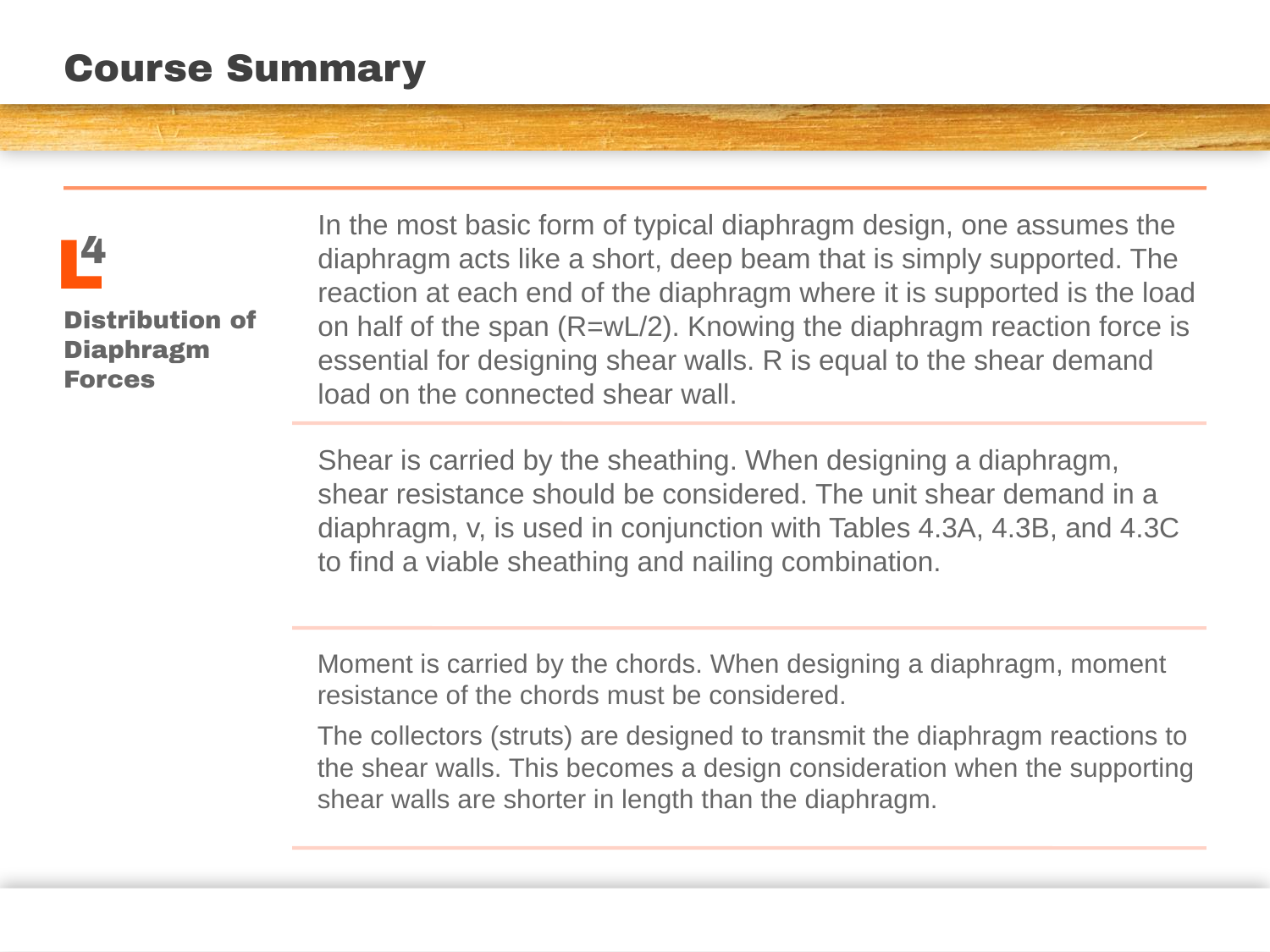

# Course Summary

In the most basic form of typical diaphragm design, one assumes the diaphragm acts like a short, deep beam that is simply supported. The reaction at each end of the diaphragm where it is supported is the load on half of the span (R=wL/2). Knowing the diaphragm reaction force is essential for designing shear walls. R is equal to the shear demand load on the connected shear wall.
Shear is carried by the sheathing. When designing a diaphragm, shear resistance should be considered. The unit shear demand in a diaphragm, v, is used in conjunction with Tables 4.3A, 4.3B, and 4.3C to find a viable sheathing and nailing combination.
Moment is carried by the chords. When designing a diaphragm, moment resistance of the chords must be considered.
The collectors (struts) are designed to transmit the diaphragm reactions to the shear walls. This becomes a design consideration when the supporting shear walls are shorter in length than the diaphragm.
L
4
Distribution of Diaphragm Forces